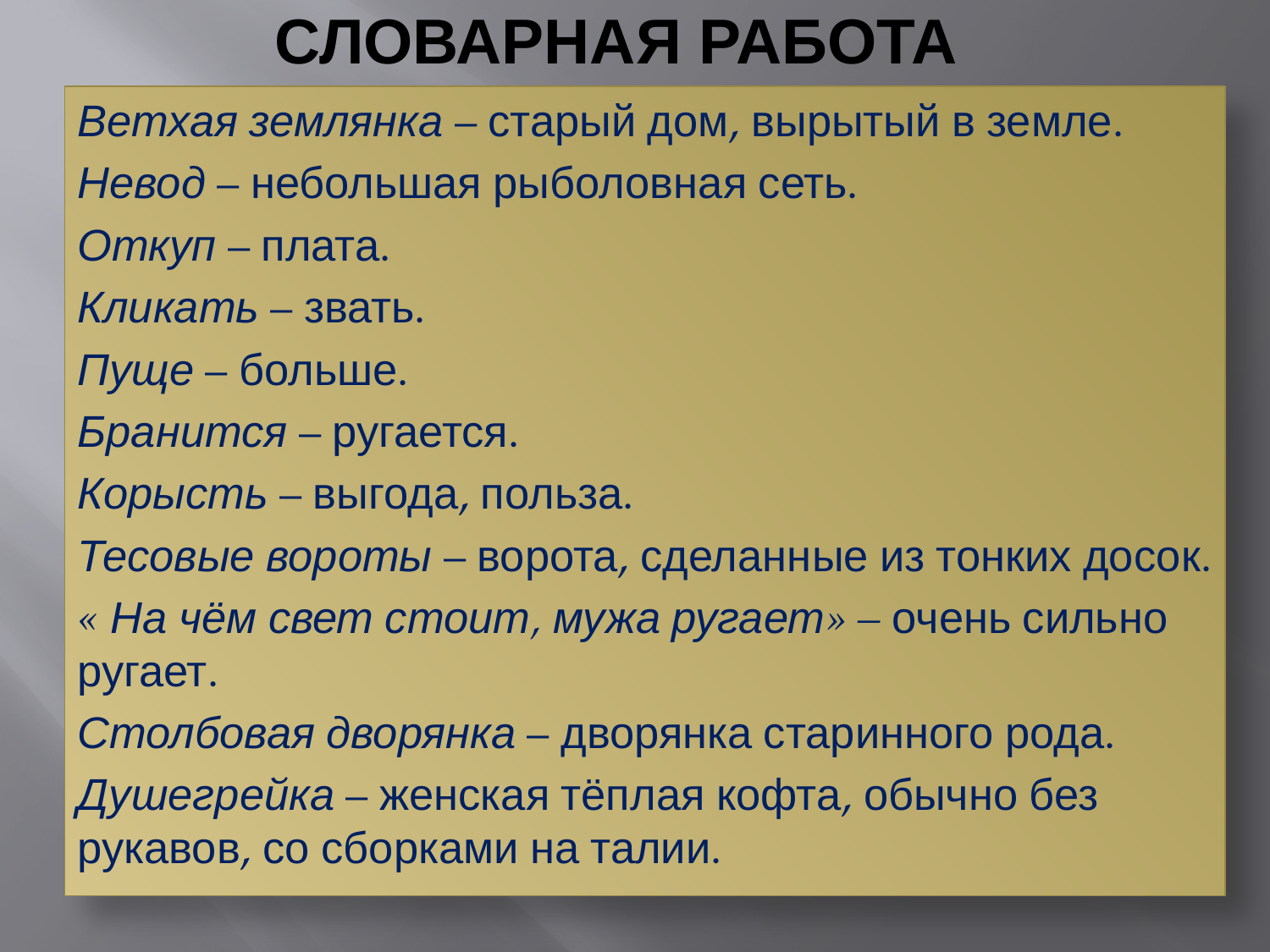

# Словарная работа
Ветхая землянка – старый дом, вырытый в земле.
Невод – небольшая рыболовная сеть.
Откуп – плата.
Кликать – звать.
Пуще – больше.
Бранится – ругается.
Корысть – выгода, польза.
Тесовые вороты – ворота, сделанные из тонких досок.
« На чём свет стоит, мужа ругает» – очень сильно ругает.
Столбовая дворянка – дворянка старинного рода.
Душегрейка – женская тёплая кофта, обычно без рукавов, со сборками на талии.